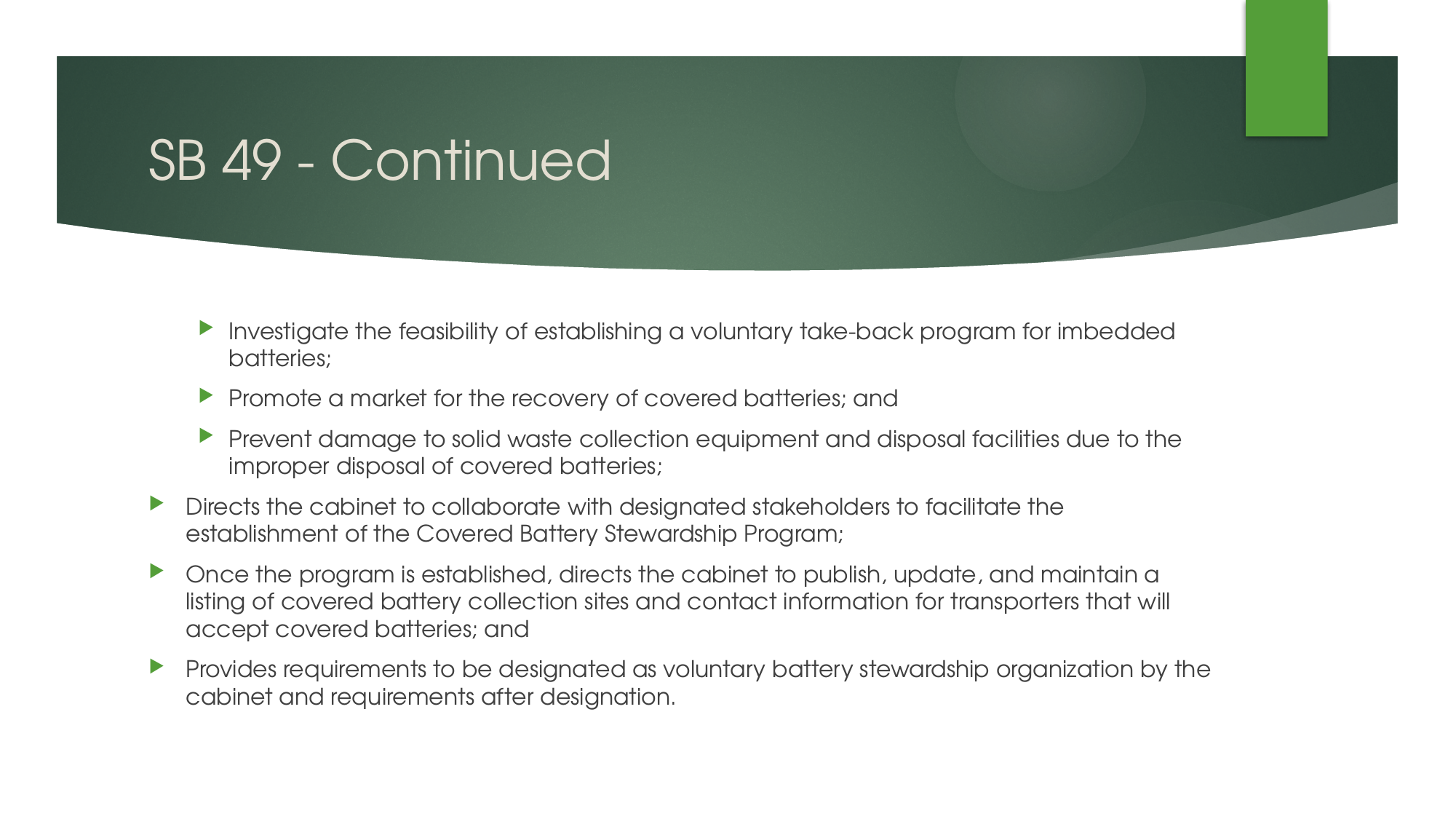

# SB 49 - Continued
Investigate the feasibility of establishing a voluntary take-back program for imbedded batteries;
Promote a market for the recovery of covered batteries; and
Prevent damage to solid waste collection equipment and disposal facilities due to the improper disposal of covered batteries;
Directs the cabinet to collaborate with designated stakeholders to facilitate the establishment of the Covered Battery Stewardship Program;
Once the program is established, directs the cabinet to publish, update, and maintain a listing of covered battery collection sites and contact information for transporters that will accept covered batteries; and
Provides requirements to be designated as voluntary battery stewardship organization by the cabinet and requirements after designation.